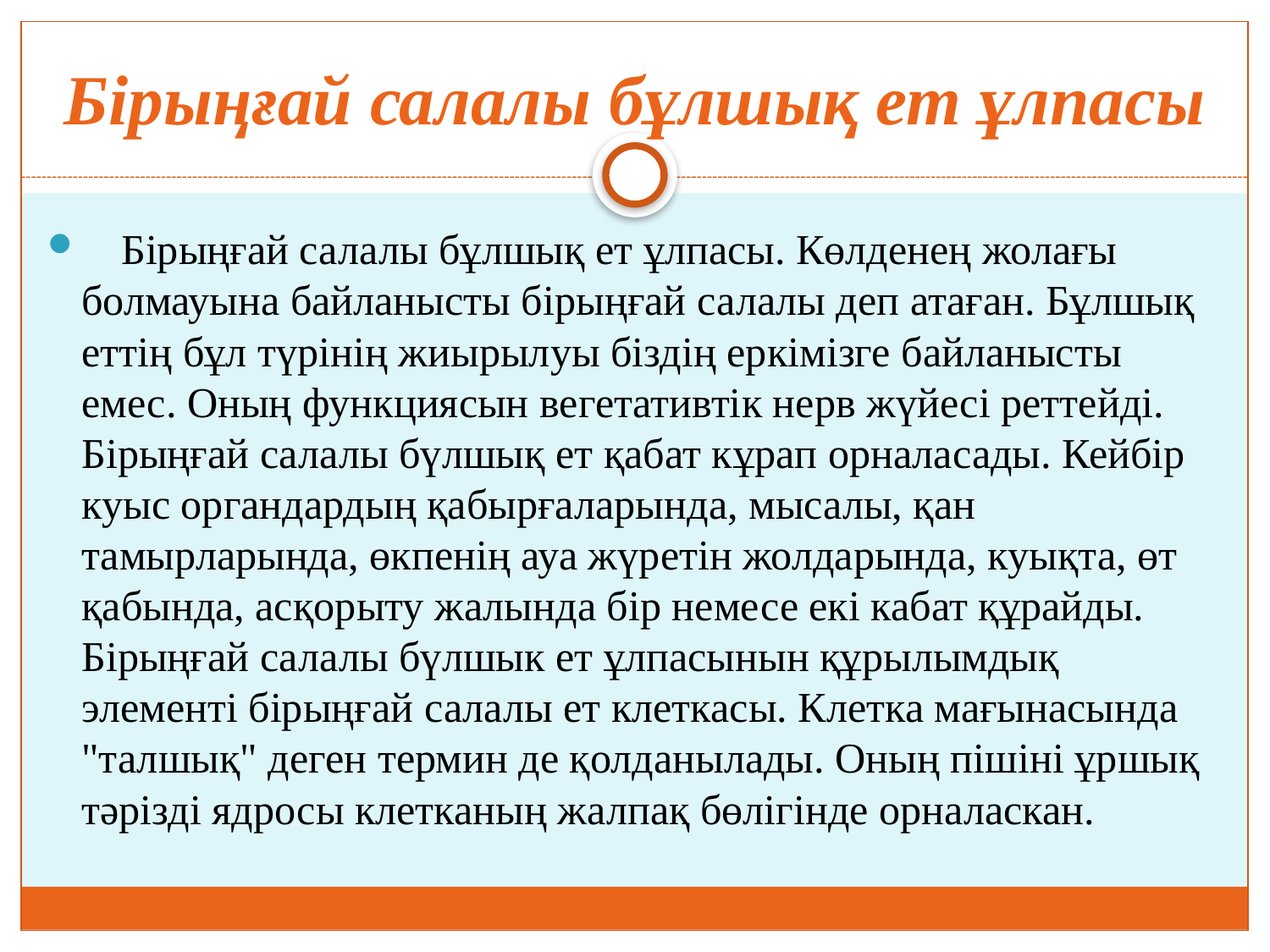

# Бірыңғай салалы бұлшық ет ұлпасы
    Бірыңғай салалы бұлшық ет ұлпасы. Көлденең жолағы болмауына байланысты бірыңғай салалы деп атаған. Бұлшық еттің бұл түрінің жиырылуы біздің еркімізге байланысты емес. Оның функциясын вегетативтік нерв жүйесі реттейді. Бірыңғай салалы бүлшық ет қабат кұрап орналасады. Кейбір куыс органдардың қабырғаларында, мысалы, қан тамырларында, өкпенің ауа жүретін жолдарында, куықта, өт қабында, асқорыту жалында бір немесе екі кабат құрайды. Бірыңғай салалы бүлшык ет ұлпасынын құрылымдық элементі бірыңғай салалы ет клеткасы. Клетка мағынасында "талшық" деген термин де қолданылады. Оның пішіні ұршық тәрізді ядросы клетканың жалпақ бөлігінде орналаскан.